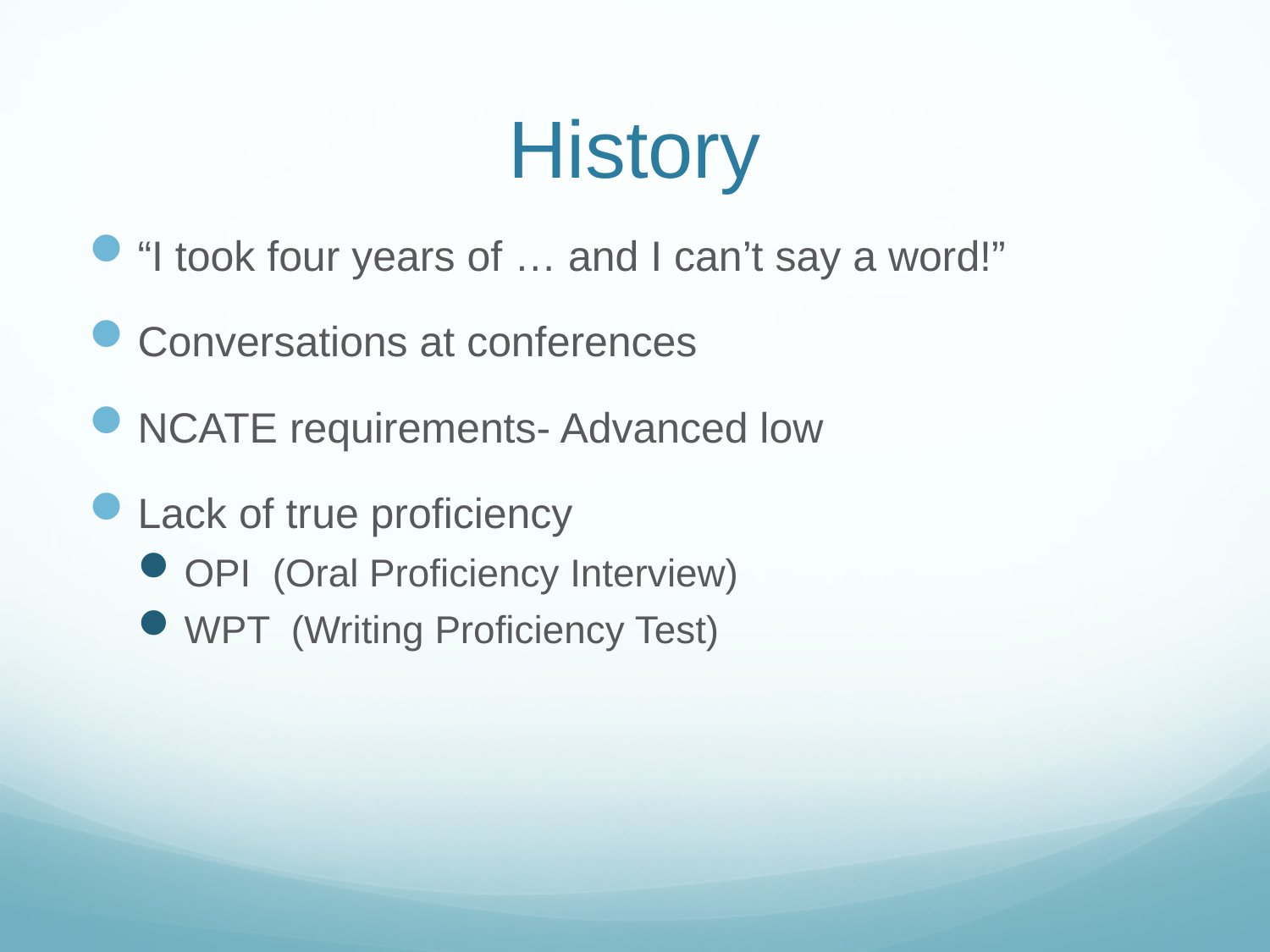

# History
“I took four years of … and I can’t say a word!”
Conversations at conferences
NCATE requirements- Advanced low
Lack of true proficiency
OPI  (Oral Proficiency Interview)
WPT  (Writing Proficiency Test)